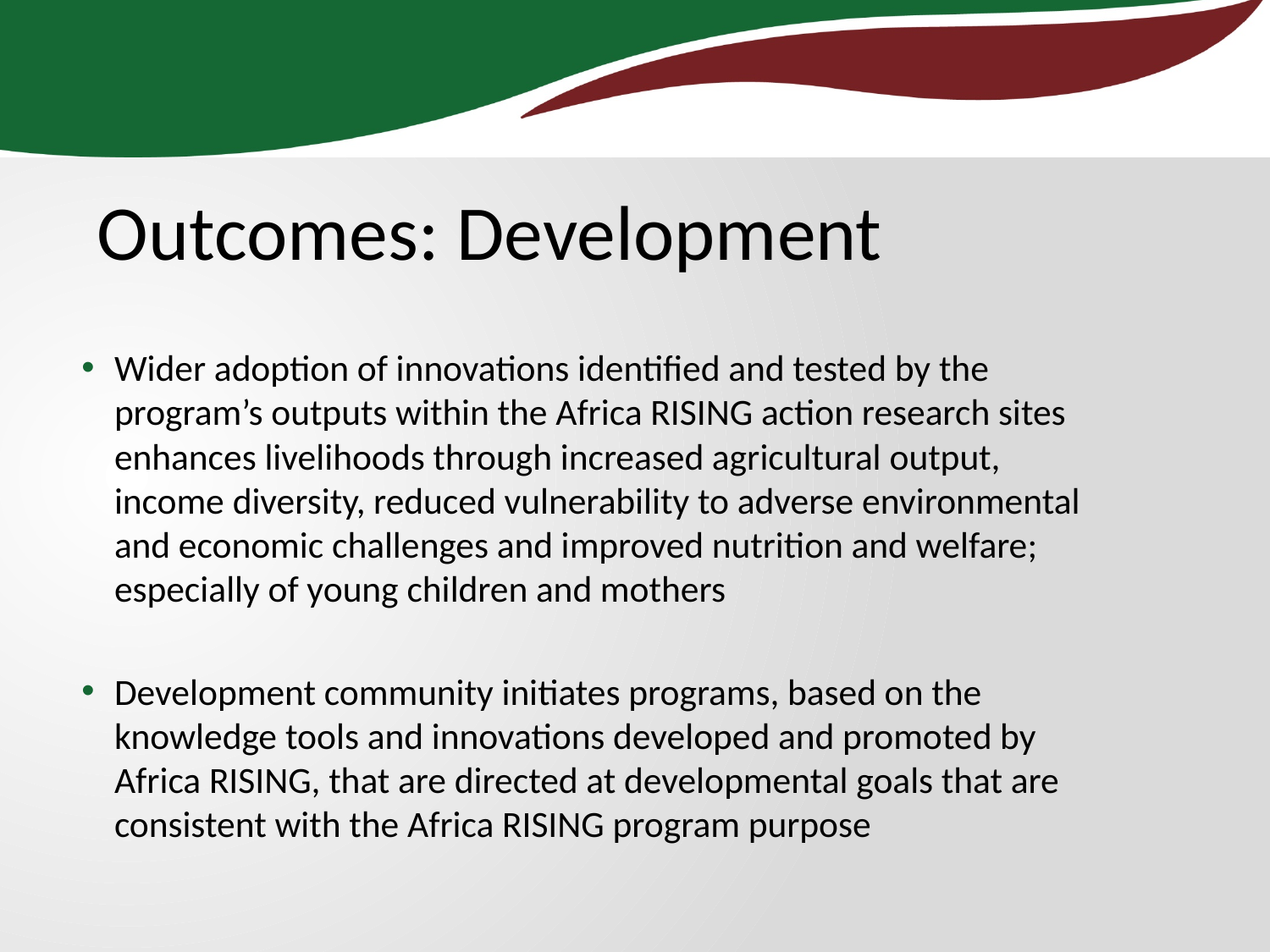

Outcomes: Development
Wider adoption of innovations identified and tested by the program’s outputs within the Africa RISING action research sites enhances livelihoods through increased agricultural output, income diversity, reduced vulnerability to adverse environmental and economic challenges and improved nutrition and welfare;  especially of young children and mothers

Development community initiates programs, based on the knowledge tools and innovations developed and promoted by Africa RISING, that are directed at developmental goals that are consistent with the Africa RISING program purpose